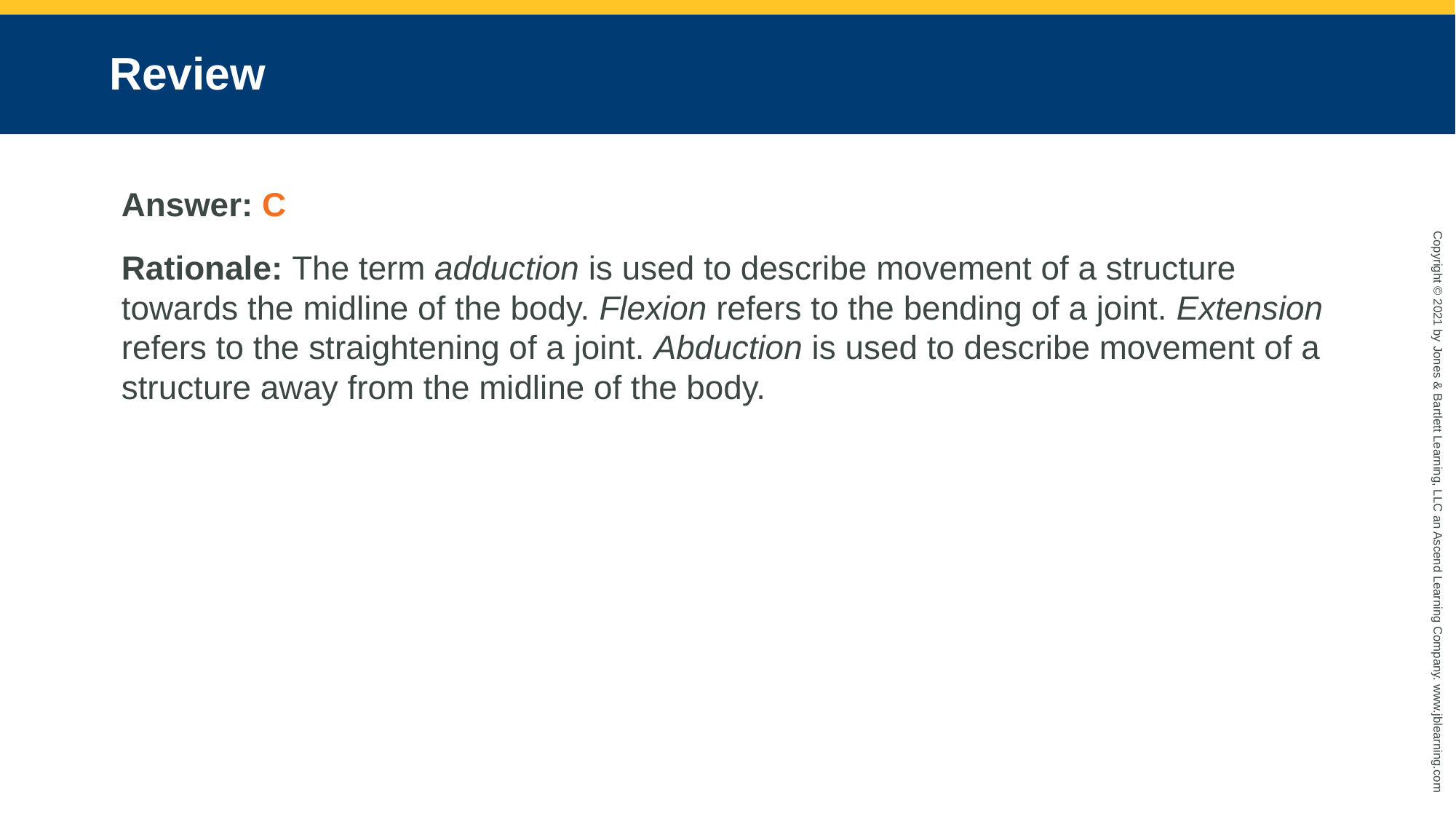

# Review
Answer: C
Rationale: The term adduction is used to describe movement of a structure towards the midline of the body. Flexion refers to the bending of a joint. Extension refers to the straightening of a joint. Abduction is used to describe movement of a structure away from the midline of the body.